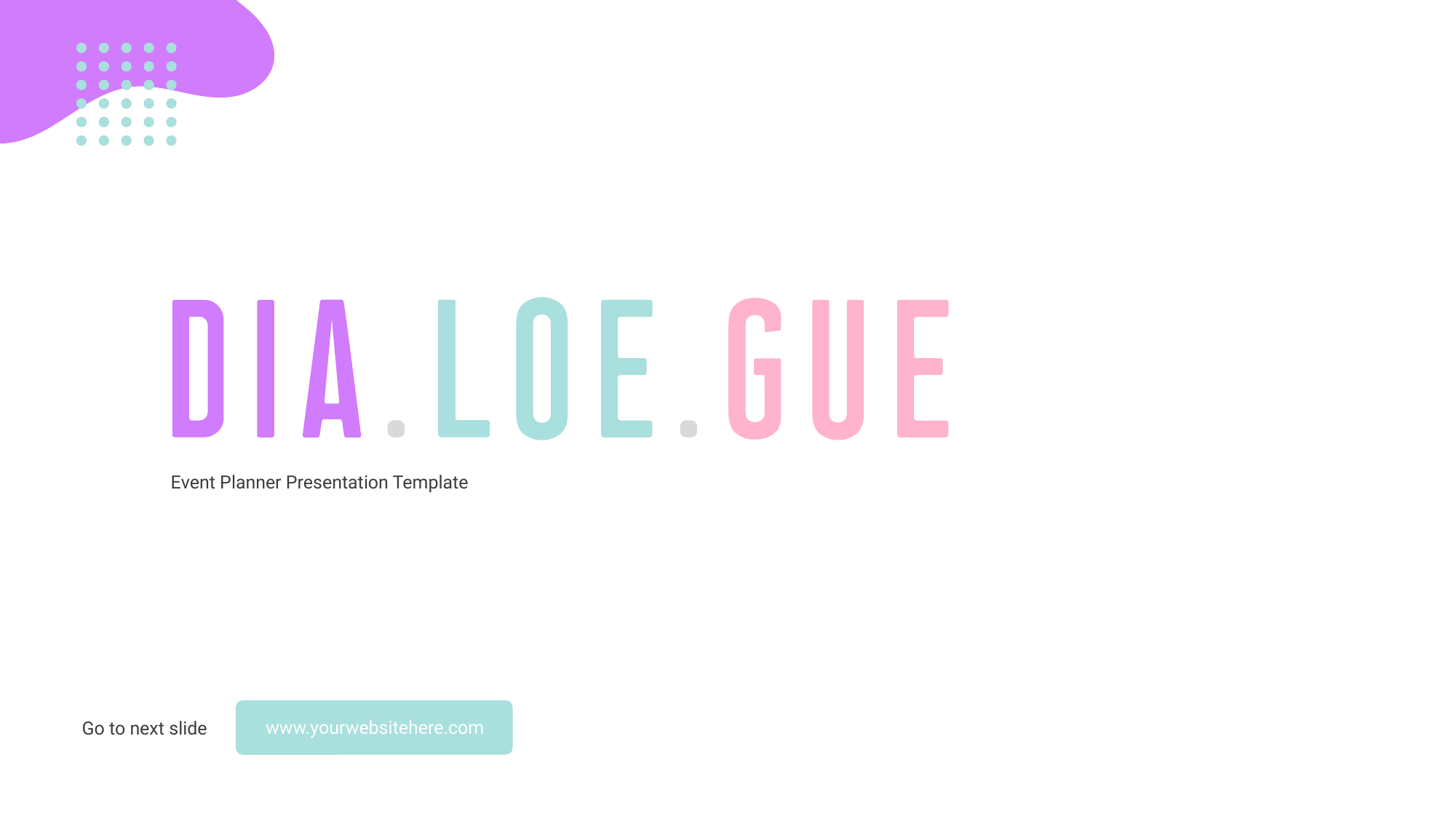

Event Planner Presentation Template

Go to next slide
www.yourwebsitehere.com